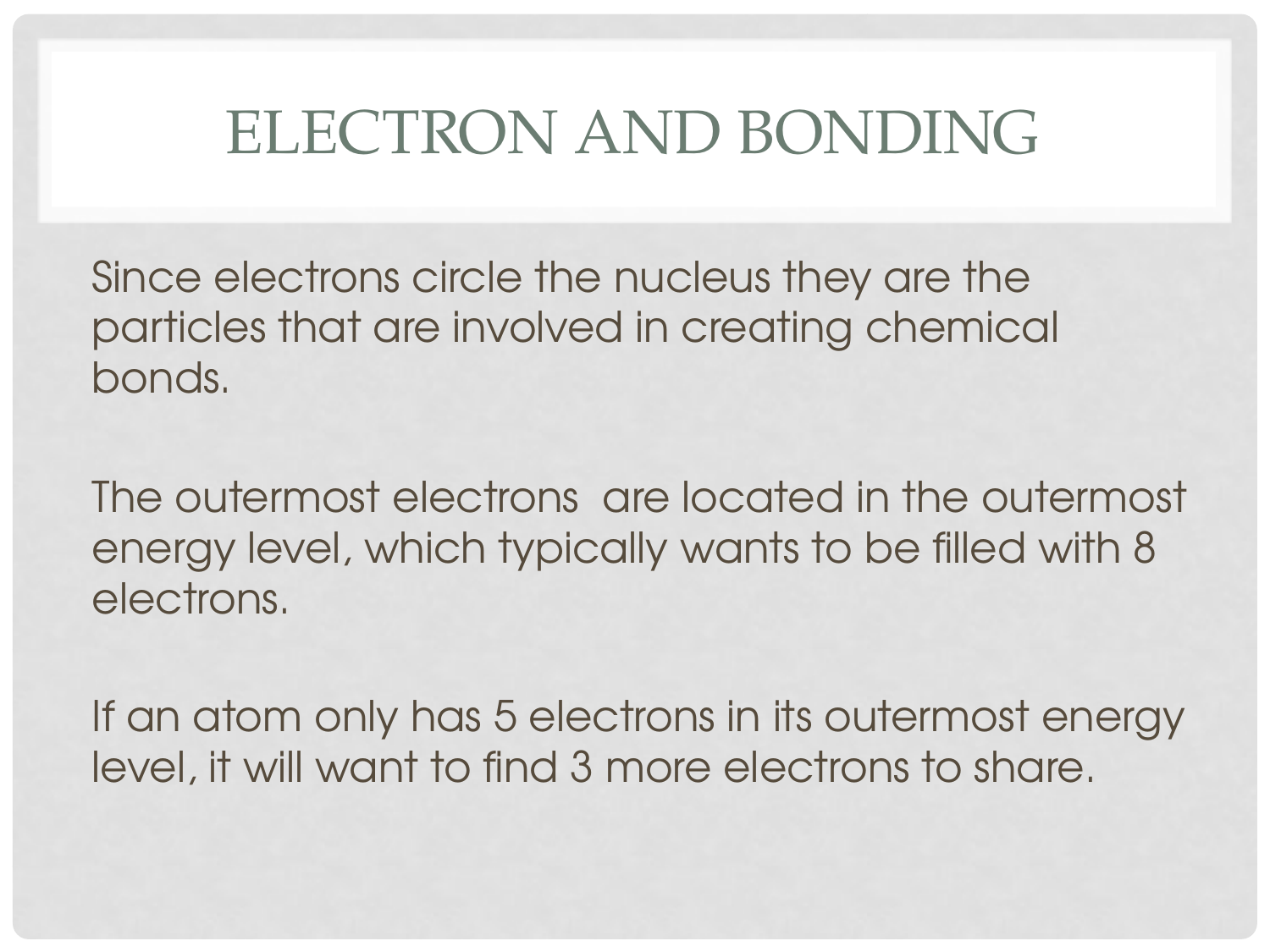

# Electron and bonding
Since electrons circle the nucleus they are the particles that are involved in creating chemical bonds.

The outermost electrons  are located in the outermost energy level, which typically wants to be filled with 8 electrons.

If an atom only has 5 electrons in its outermost energy level, it will want to find 3 more electrons to share.